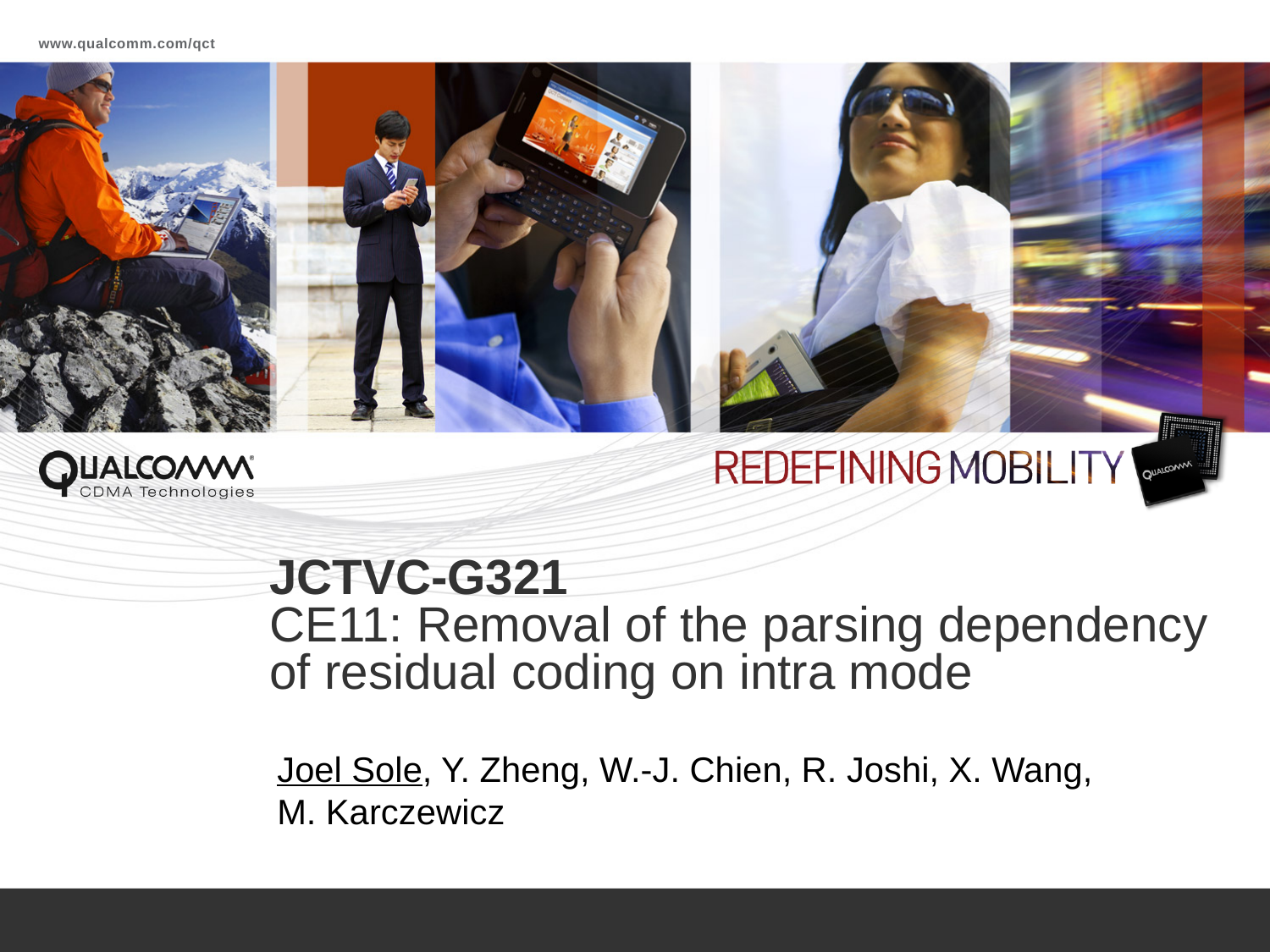

# JCTVC-G321 CE11: Removal of the parsing dependency of residual coding on intra mode
Joel Sole, Y. Zheng, W.-J. Chien, R. Joshi, X. Wang,  M. Karczewicz